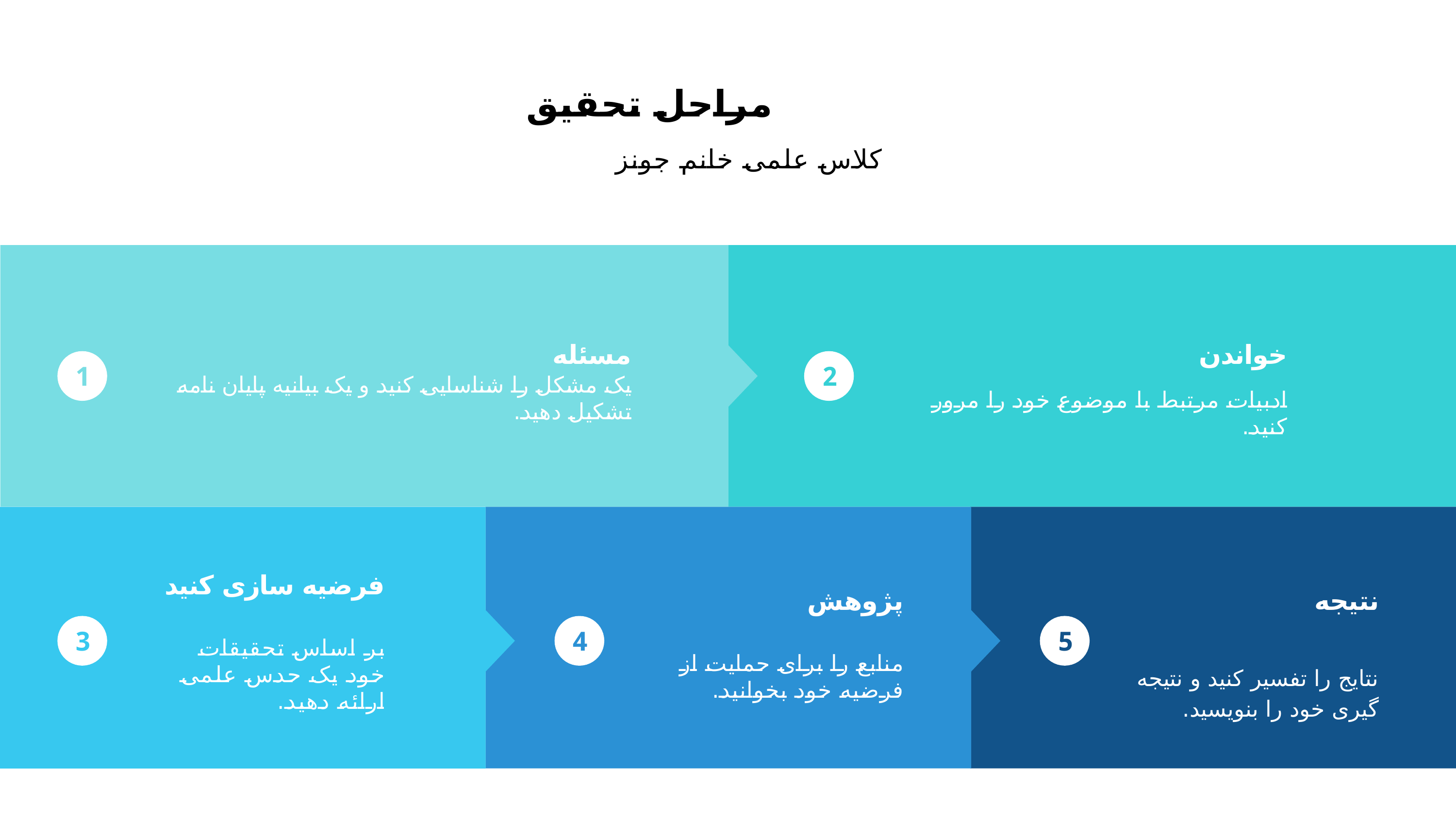

# مراحل تحقیق
کلاس علمی خانم جونز

مسئله
یک مشکل را شناسایی کنید و یک بیانیه پایان نامه تشکیل دهید.
خواندن
ادبیات مرتبط با موضوع خود را مرور کنید.

1
2
فرضیه سازی کنید

بر اساس تحقیقات خود یک حدس علمی ارائه دهید.
پژوهش

منابع را برای حمایت از فرضیه خود بخوانید.
نتیجه

نتایج را تفسیر کنید و نتیجه گیری خود را بنویسید.

3
5
4